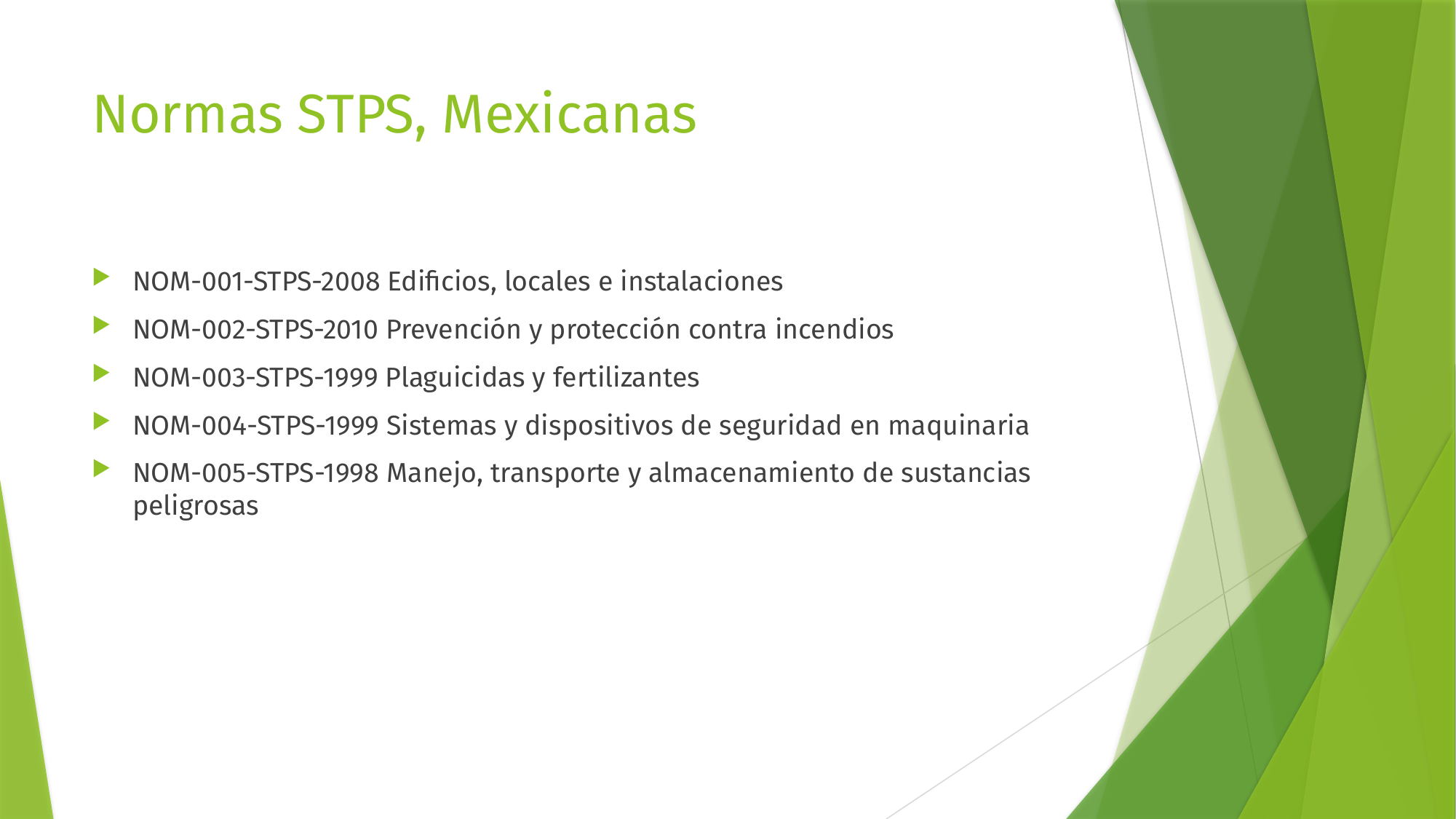

# Normas STPS, Mexicanas
NOM-001-STPS-2008 Edificios, locales e instalaciones
NOM-002-STPS-2010 Prevención y protección contra incendios
NOM-003-STPS-1999 Plaguicidas y fertilizantes
NOM-004-STPS-1999 Sistemas y dispositivos de seguridad en maquinaria
NOM-005-STPS-1998 Manejo, transporte y almacenamiento de sustancias peligrosas